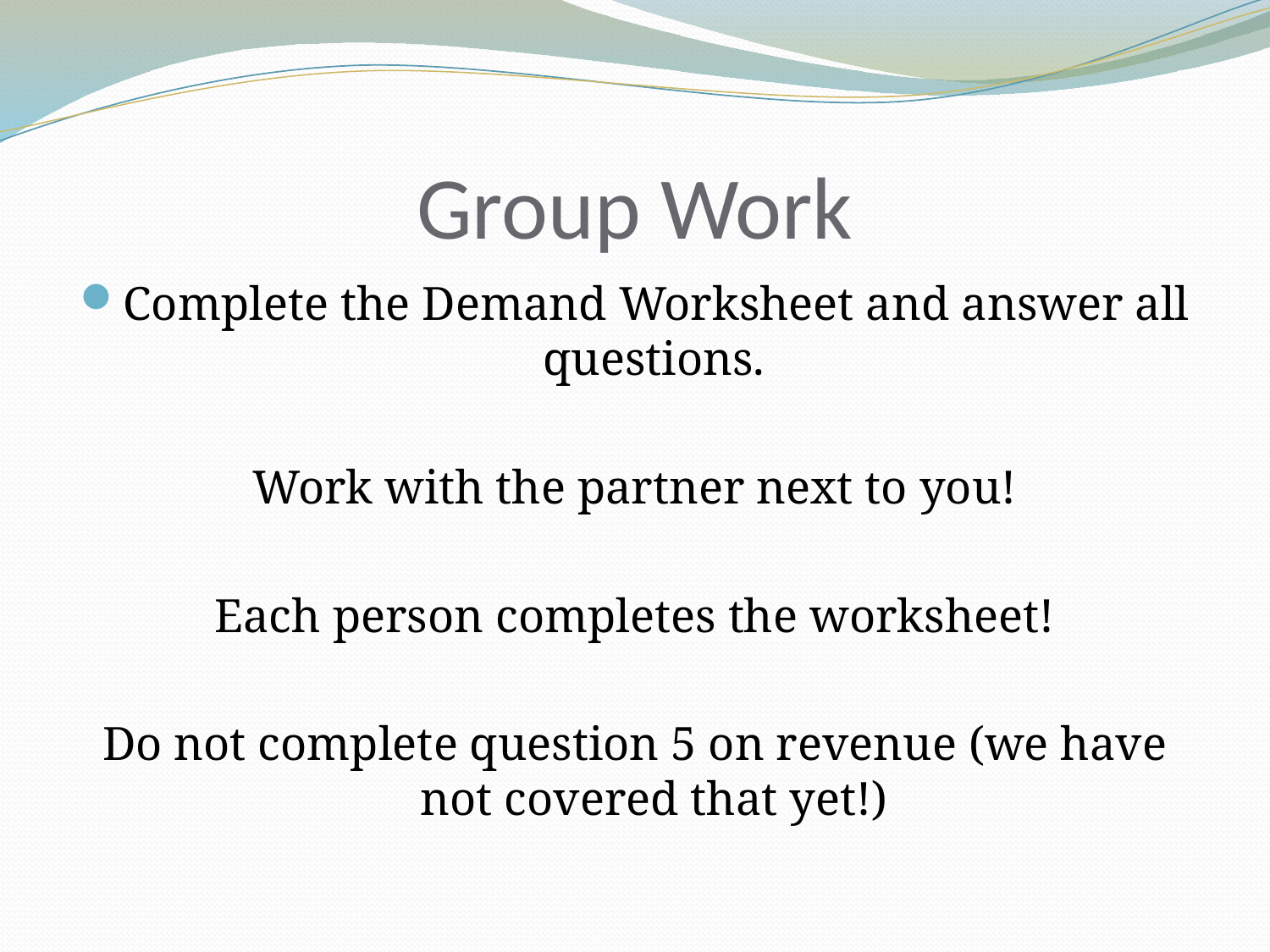

# Group Work
Complete the Demand Worksheet and answer all questions.

Work with the partner next to you!

Each person completes the worksheet!

Do not complete question 5 on revenue (we have not covered that yet!)